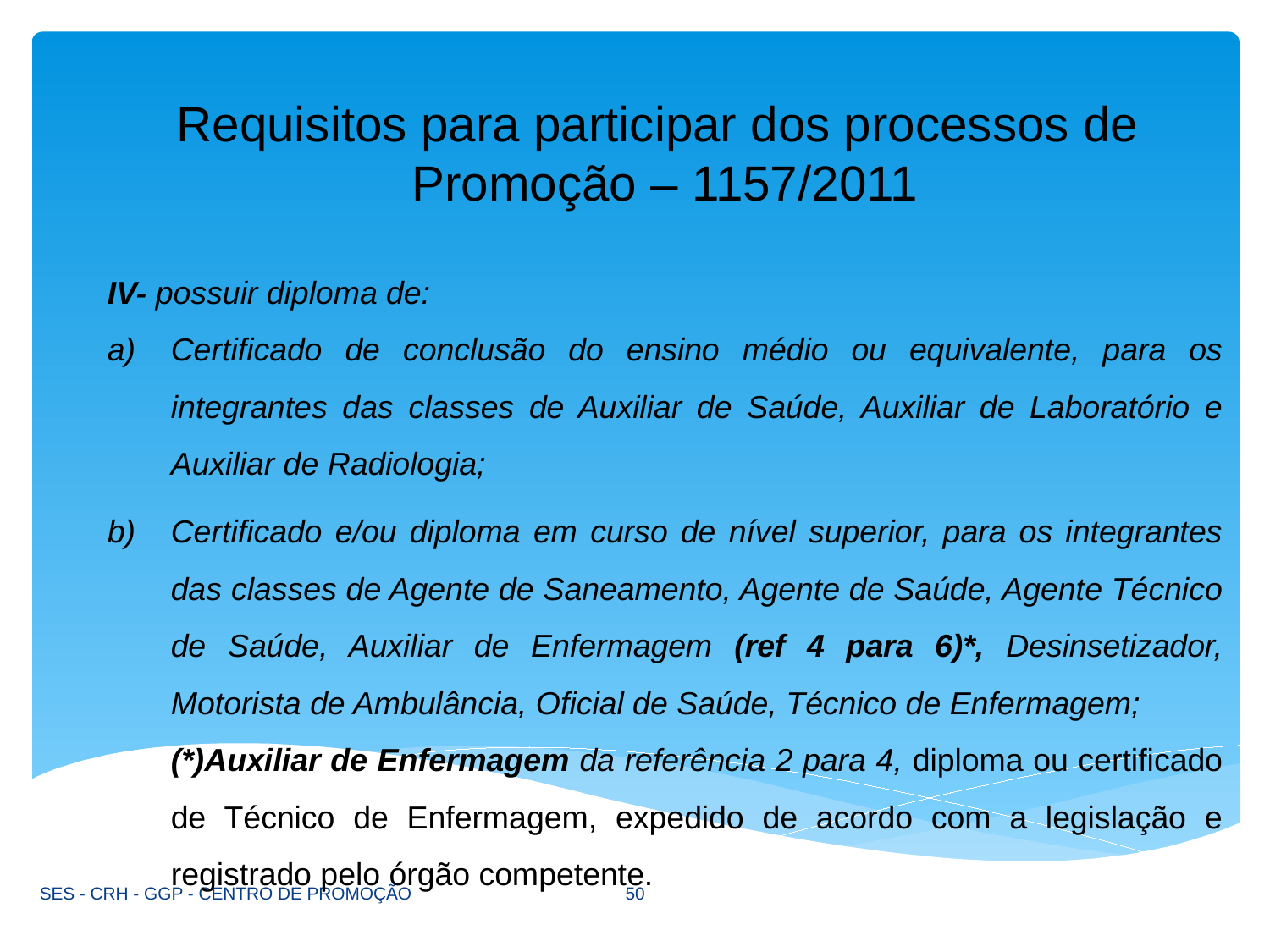

Requisitos para participar dos processos de  Promoção – 1157/2011

IV- possuir diploma de:
Certificado de conclusão do ensino médio ou equivalente, para os integrantes das classes de Auxiliar de Saúde, Auxiliar de Laboratório e Auxiliar de Radiologia;
Certificado e/ou diploma em curso de nível superior, para os integrantes das classes de Agente de Saneamento, Agente de Saúde, Agente Técnico de Saúde, Auxiliar de Enfermagem (ref 4 para 6)*, Desinsetizador, Motorista de Ambulância, Oficial de Saúde, Técnico de Enfermagem;
	(*)Auxiliar de Enfermagem da referência 2 para 4, diploma ou certificado de Técnico de Enfermagem, expedido de acordo com a legislação e registrado pelo órgão competente.

50
SES - CRH - GGP - CENTRO DE PROMOÇÃO